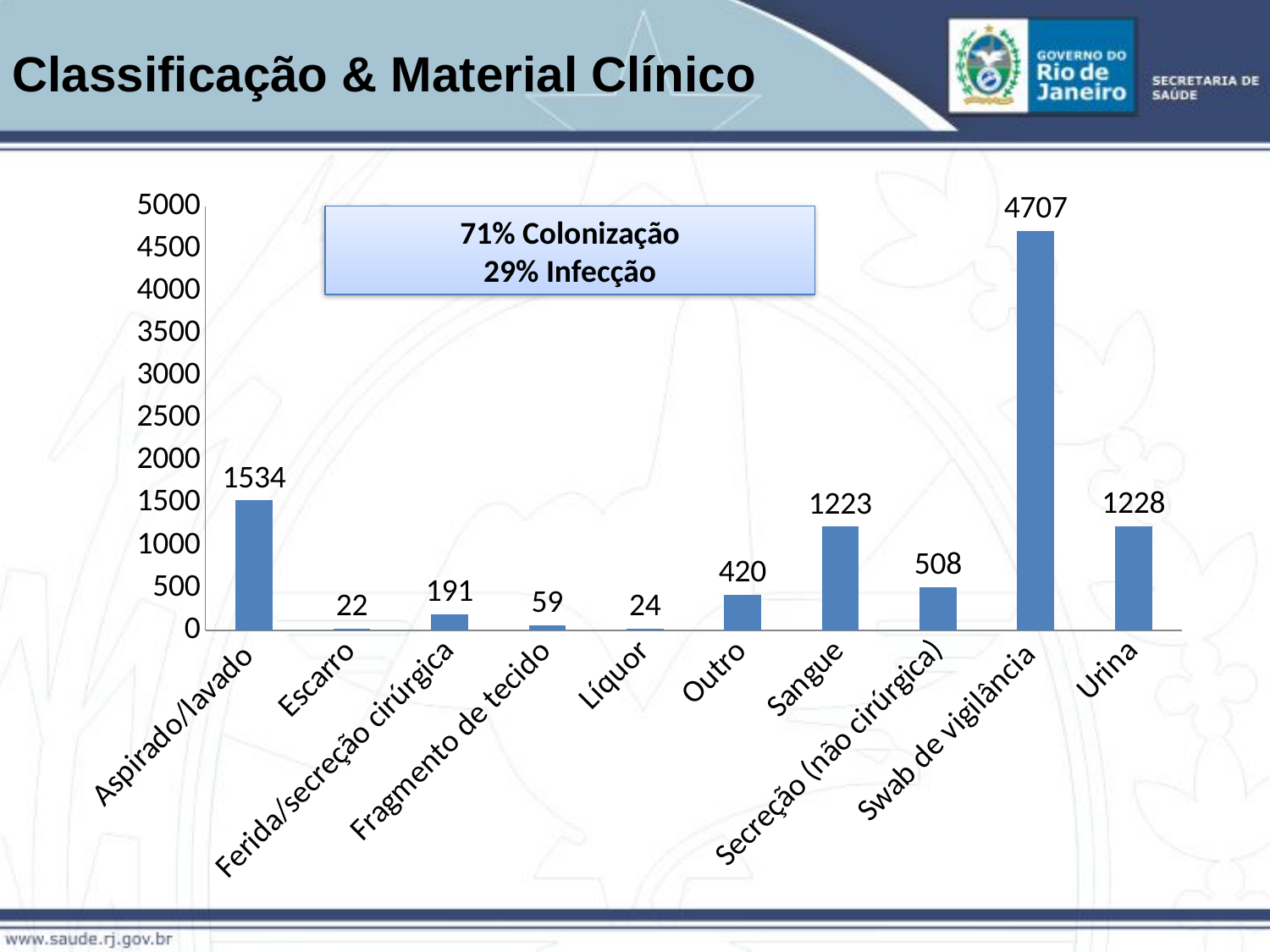

# Classificação & Material Clínico

### Chart

| Category | Total Geral |
|---|---|
| Aspirado/lavado  | 1534.0 |
| Escarro | 22.0 |
| Ferida/secreção cirúrgica | 191.0 |
| Fragmento de tecido | 59.0 |
| Líquor | 24.0 |
| Outro | 420.0 |
| Sangue | 1223.0 |
| Secreção (não cirúrgica) | 508.0 |
| Swab de vigilância  | 4707.0 |
| Urina | 1228.0 |
71% Colonização
29% Infecção